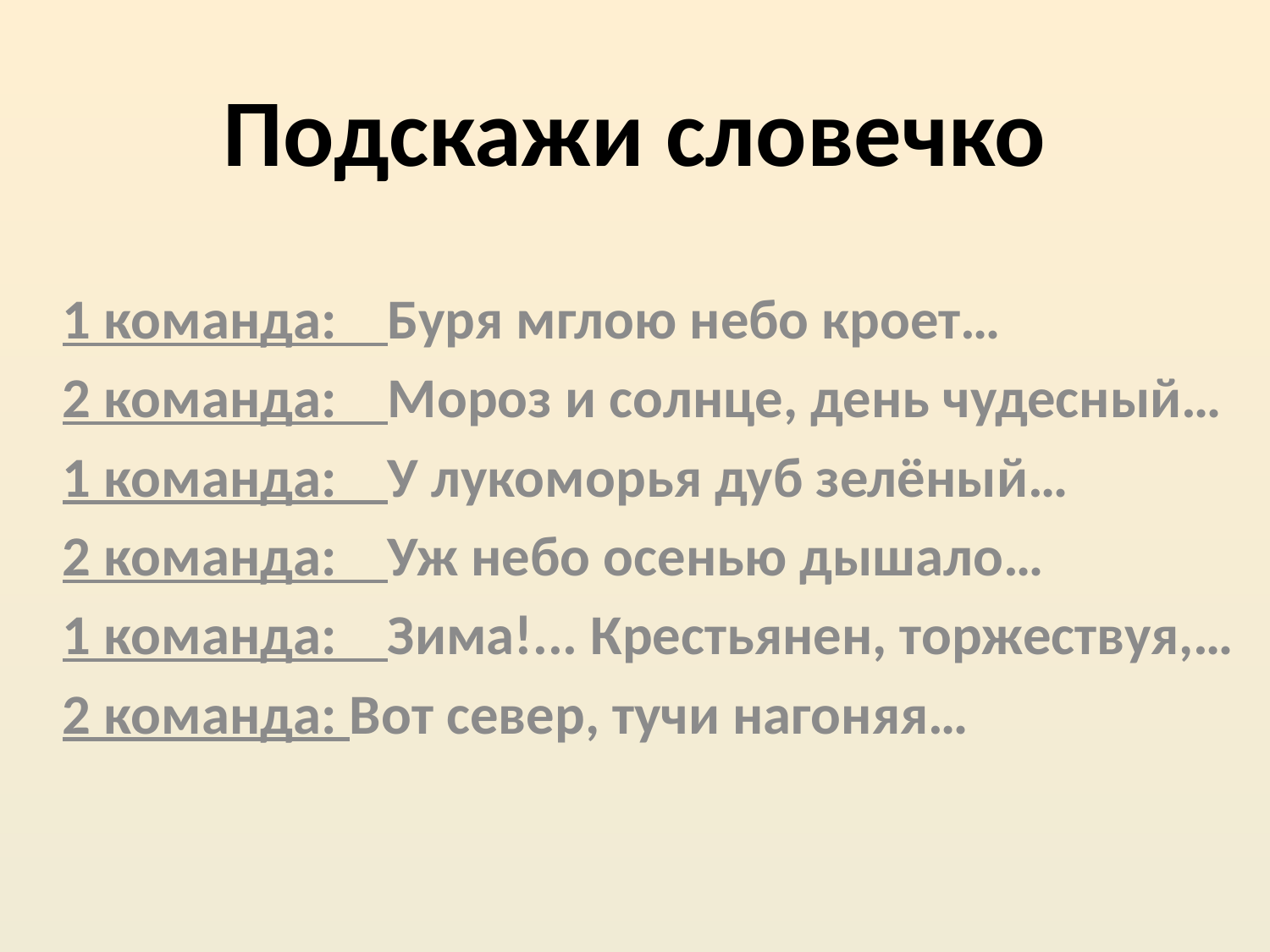

# Подскажи словечко
1 команда:    Буря мглою небо кроет…
2 команда:    Мороз и солнце, день чудесный…
1 команда:    У лукоморья дуб зелёный…
2 команда:    Уж небо осенью дышало…
1 команда:    Зима!... Крестьянен, торжествуя,…
2 команда: Вот север, тучи нагоняя…